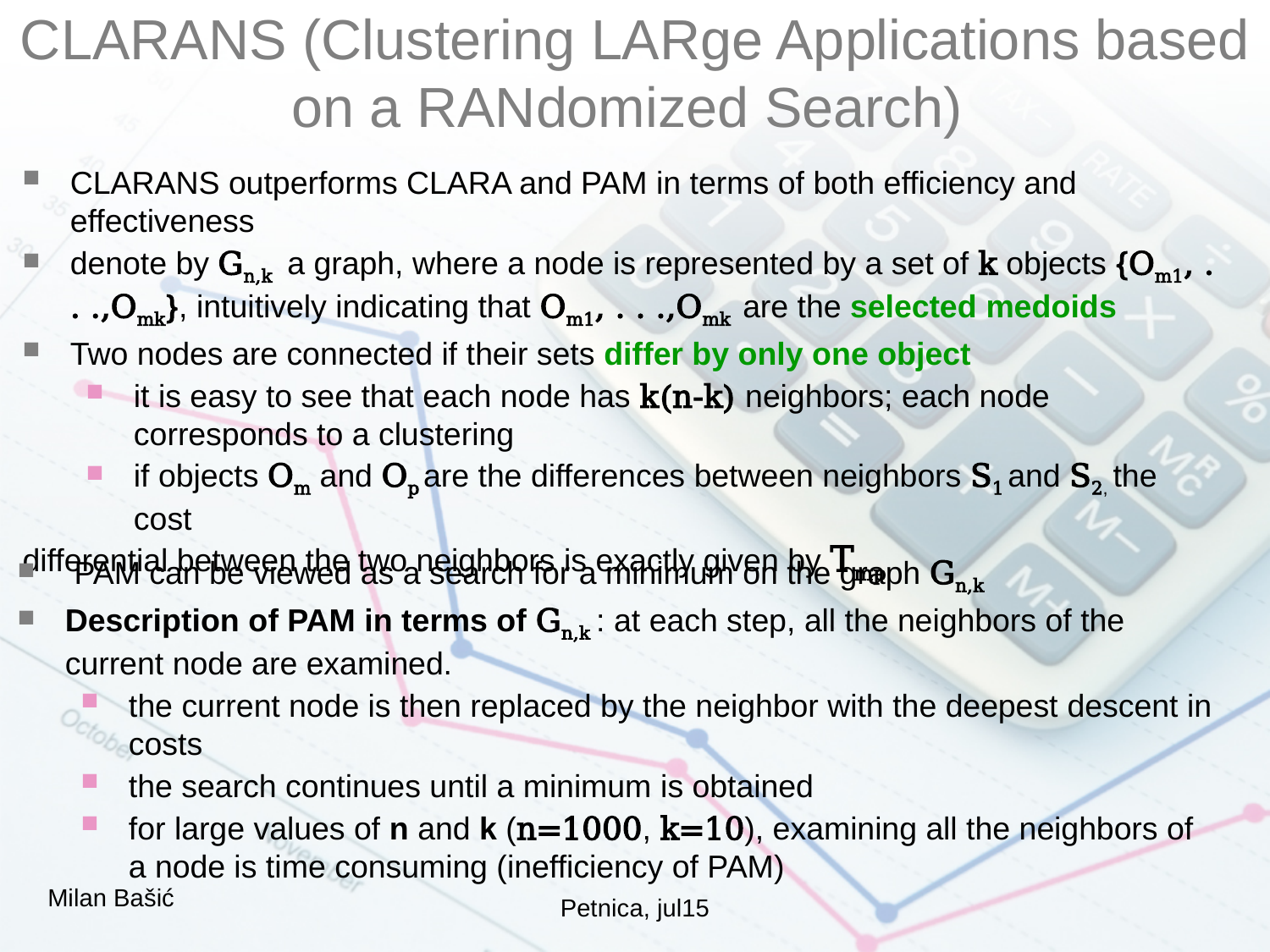

CLARANS (Clustering LARge Applications based on a RANdomized Search)
CLARANS outperforms CLARA and PAM in terms of both efficiency and effectiveness
denote by Gn,k  a graph, where a node is represented by a set of k objects {Om1, . . .,Omk}, intuitively indicating that Om1, . . .,Omk  are the selected medoids
Two nodes are connected if their sets differ by only one object
it is easy to see that each node has k(n-k) neighbors; each node corresponds to a clustering
if objects Om and Op are the differences between neighbors S1 and S2, the cost
differential between the two neighbors is exactly given by Tmp

 PAM can be viewed as a search for a minimum on the graph Gn,k
Description of PAM in terms of Gn,k : at each step, all the neighbors of the current node are examined.
the current node is then replaced by the neighbor with the deepest descent in costs
the search continues until a minimum is obtained
for large values of n and k (n=1000, k=10), examining all the neighbors of a node is time consuming (inefficiency of PAM)

Milan Bašić
Petnica, jul15